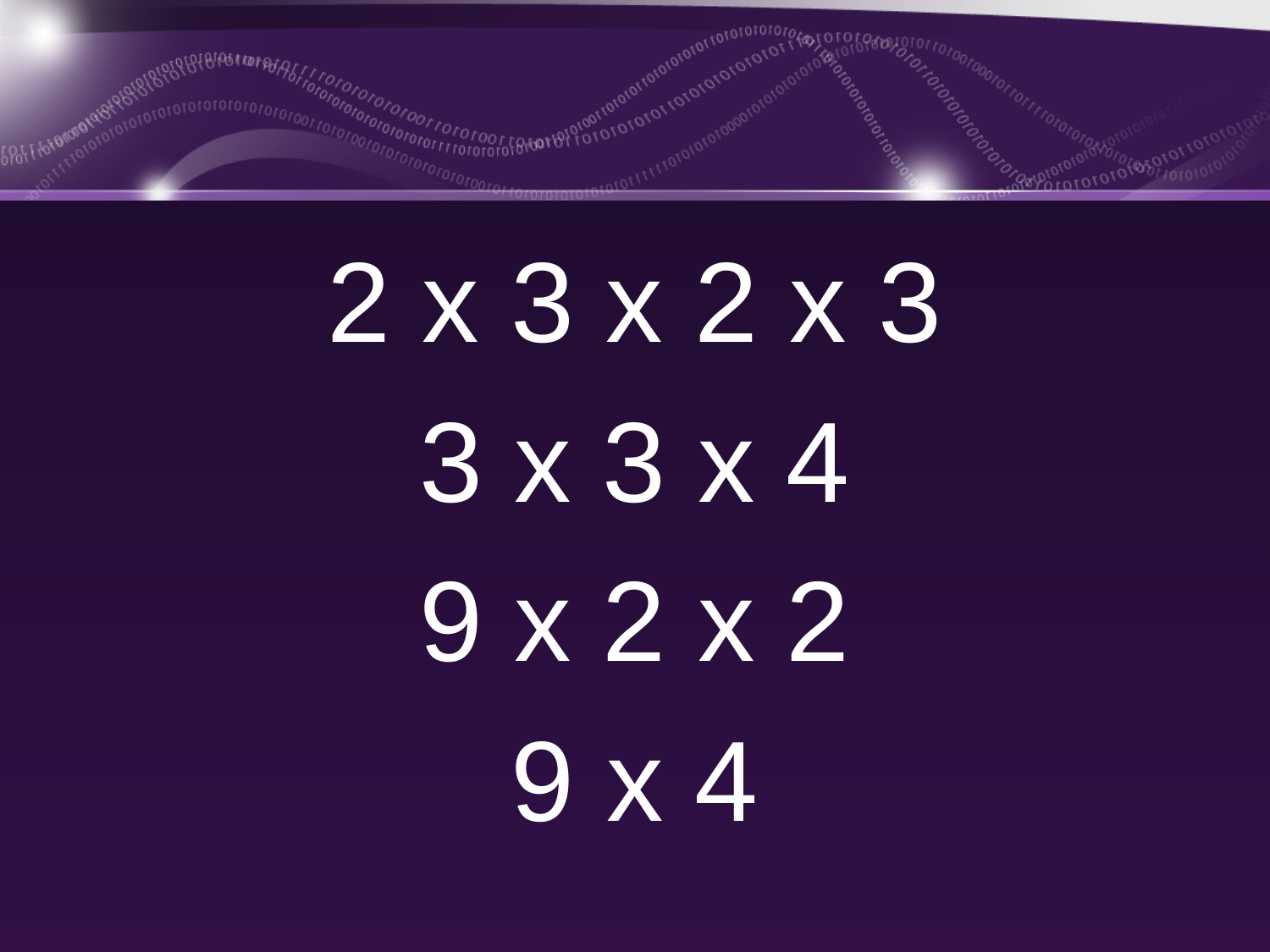

2 x 3 x 2 x 3
3 x 3 x 4
9 x 2 x 2
9 x 4